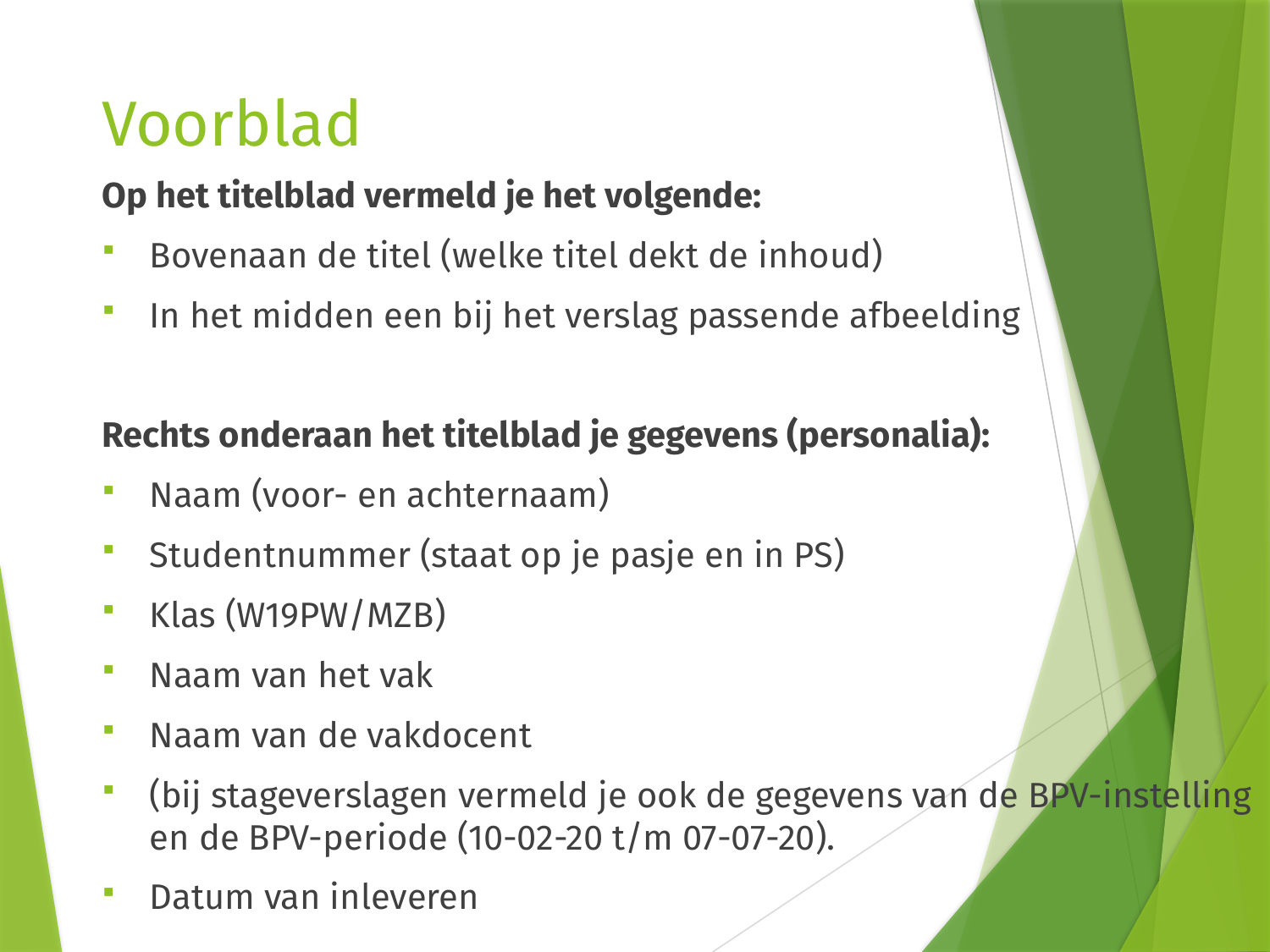

# Voorblad
Op het titelblad vermeld je het volgende:
Bovenaan de titel (welke titel dekt de inhoud)
In het midden een bij het verslag passende afbeelding

Rechts onderaan het titelblad je gegevens (personalia):
Naam (voor- en achternaam)
Studentnummer (staat op je pasje en in PS)
Klas (W19PW/MZB)
Naam van het vak
Naam van de vakdocent
(bij stageverslagen vermeld je ook de gegevens van de BPV-instelling en de BPV-periode (10-02-20 t/m 07-07-20).
Datum van inleveren